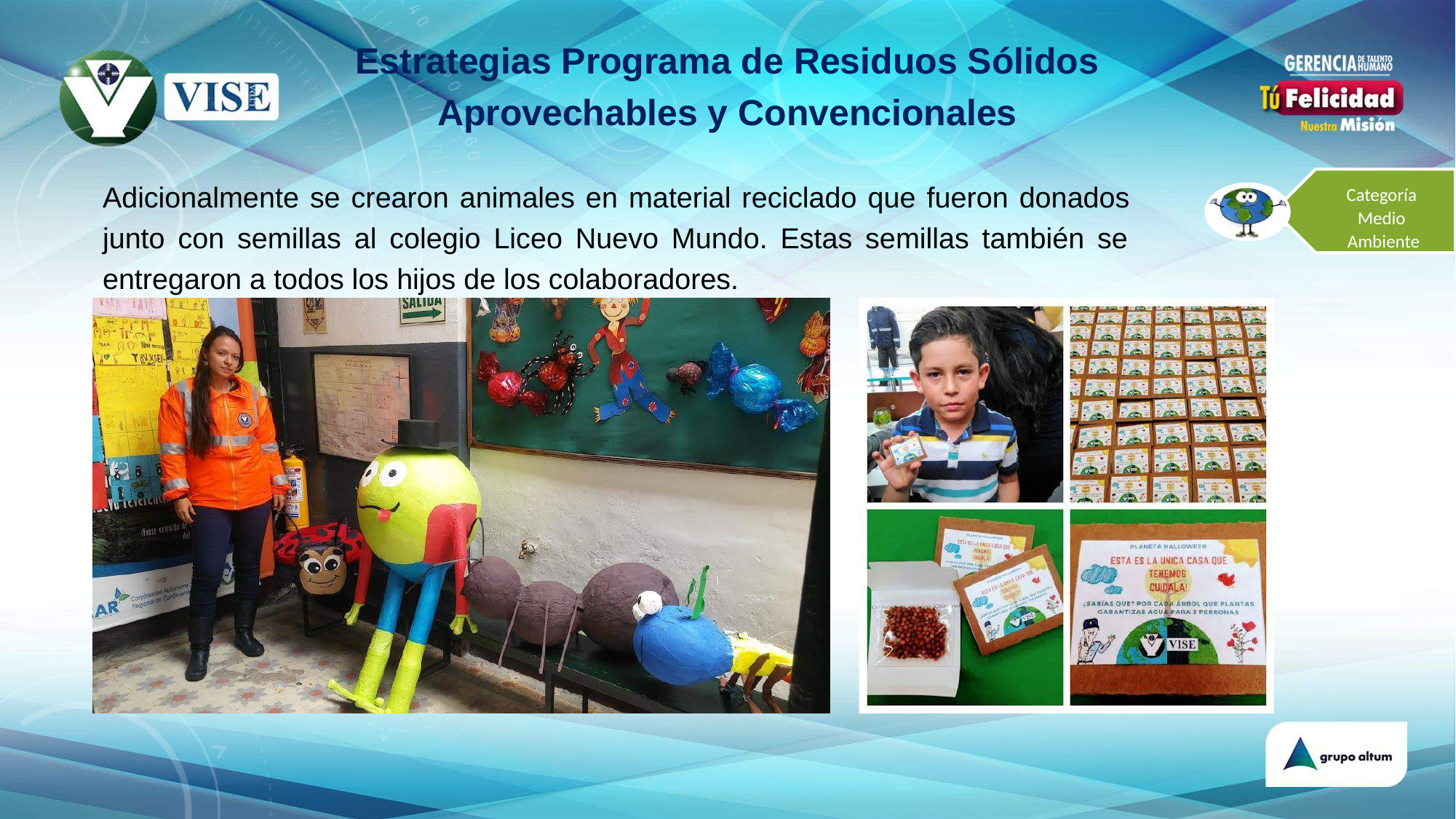

# Estrategias Programa de Residuos Sólidos  Aprovechables y Convencionales

Adicionalmente se crearon animales en material reciclado que fueron donados  junto con semillas al colegio Liceo Nuevo Mundo. Estas semillas también se  entregaron a todos los hijos de los colaboradores.
Categoría  Medio  Ambiente